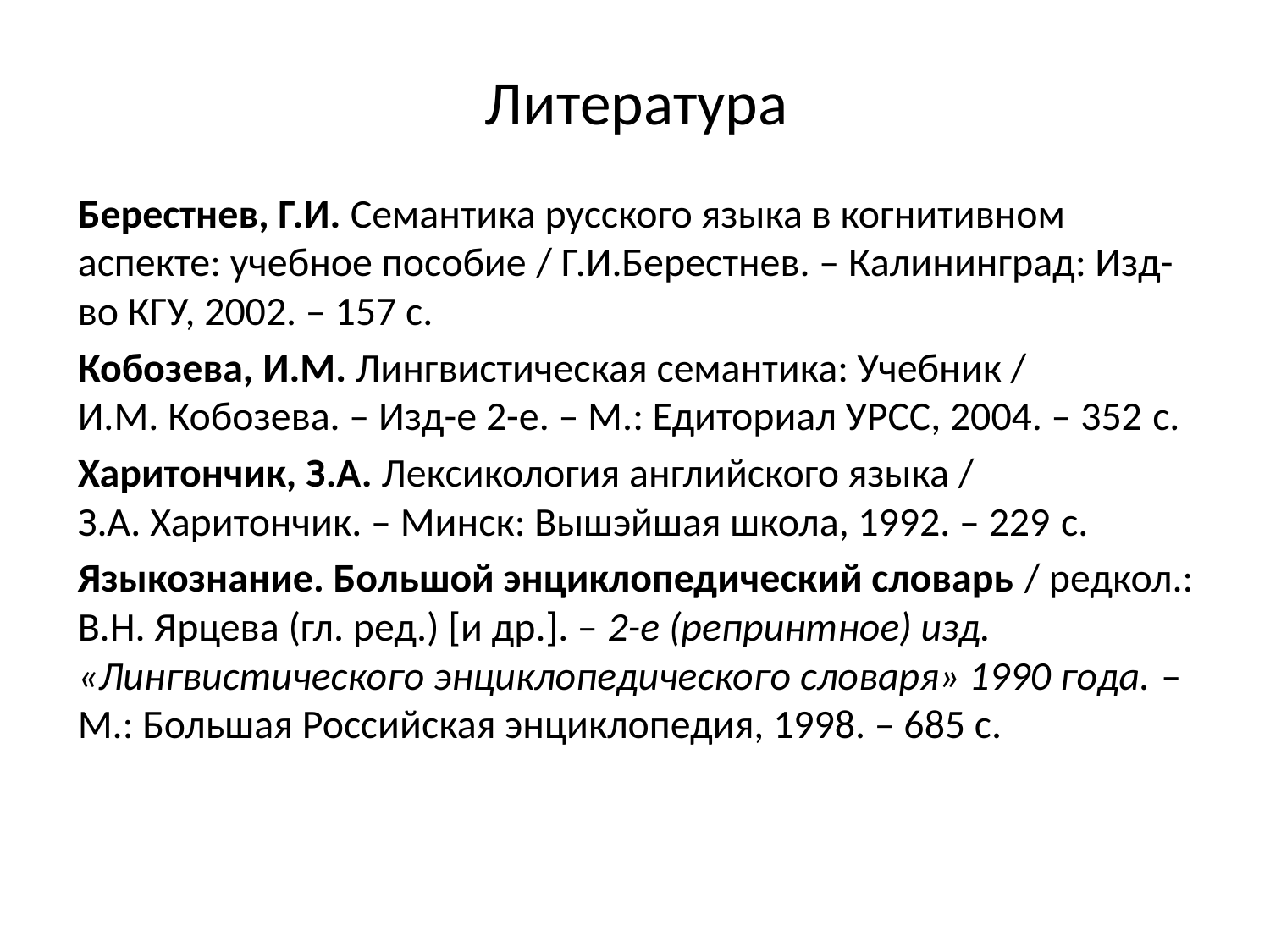

# Литература
Берестнев, Г.И. Семантика русского языка в когнитивном аспекте: учебное пособие / Г.И.Берестнев. – Калининград: Изд-во КГУ, 2002. – 157 с.
Кобозева, И.М. Лингвистическая семантика: Учебник / И.М. Кобозева. – Изд-е 2-е. – М.: Едиториал УРСС, 2004. – 352 с.
Харитончик, З.А. Лексикология английского языка / З.А. Харитончик. – Минск: Вышэйшая школа, 1992. – 229 с.
Языкознание. Большой энциклопедический словарь / редкол.: В.Н. Ярцева (гл. ред.) [и др.]. – 2-е (репринтное) изд. «Лингвистического энциклопедического словаря» 1990 года. – М.: Большая Российская энциклопедия, 1998. – 685 с.